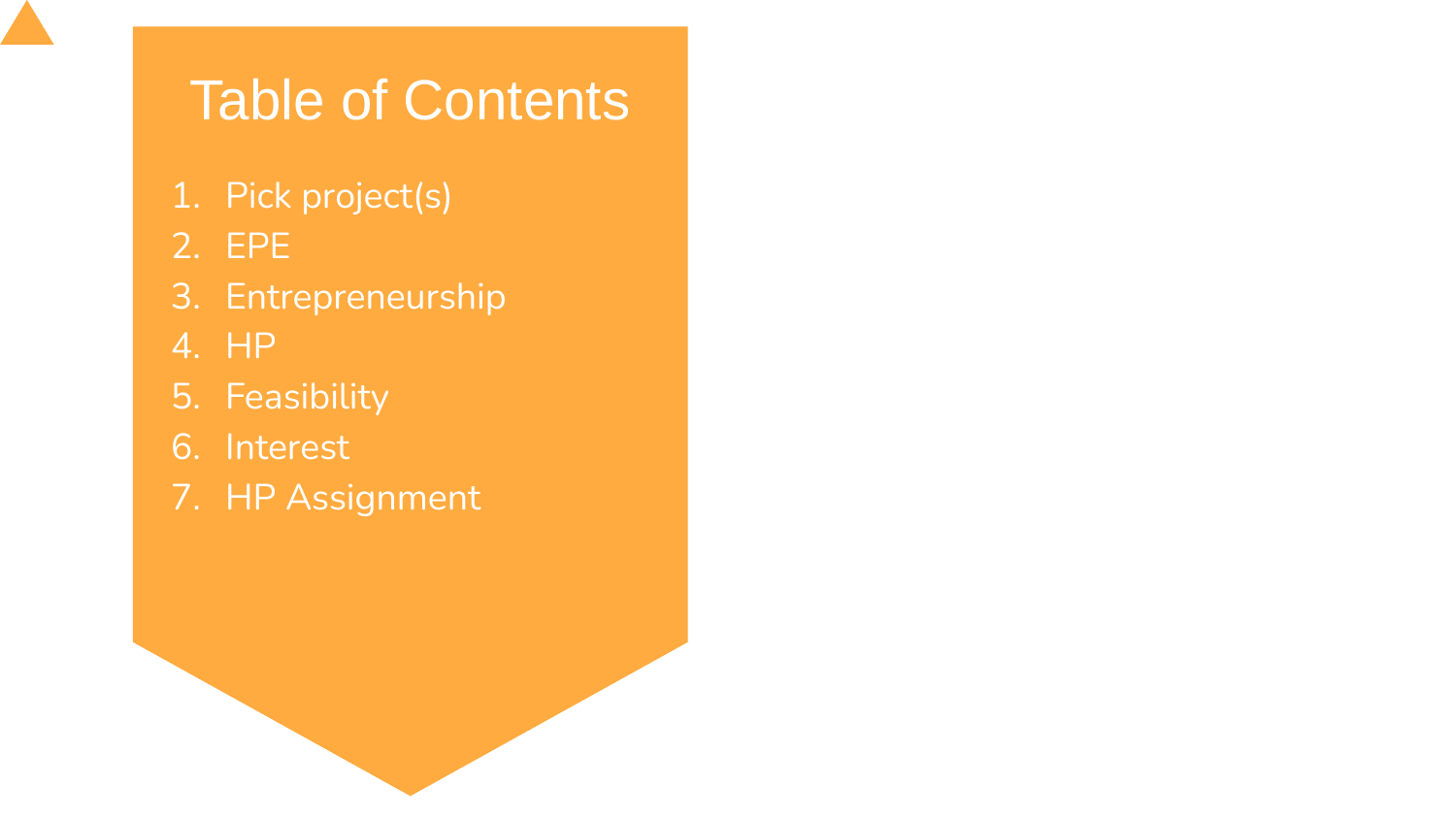

# Table of Contents
Pick project(s)
EPE
Entrepreneurship
HP
Feasibility
Interest
HP Assignment